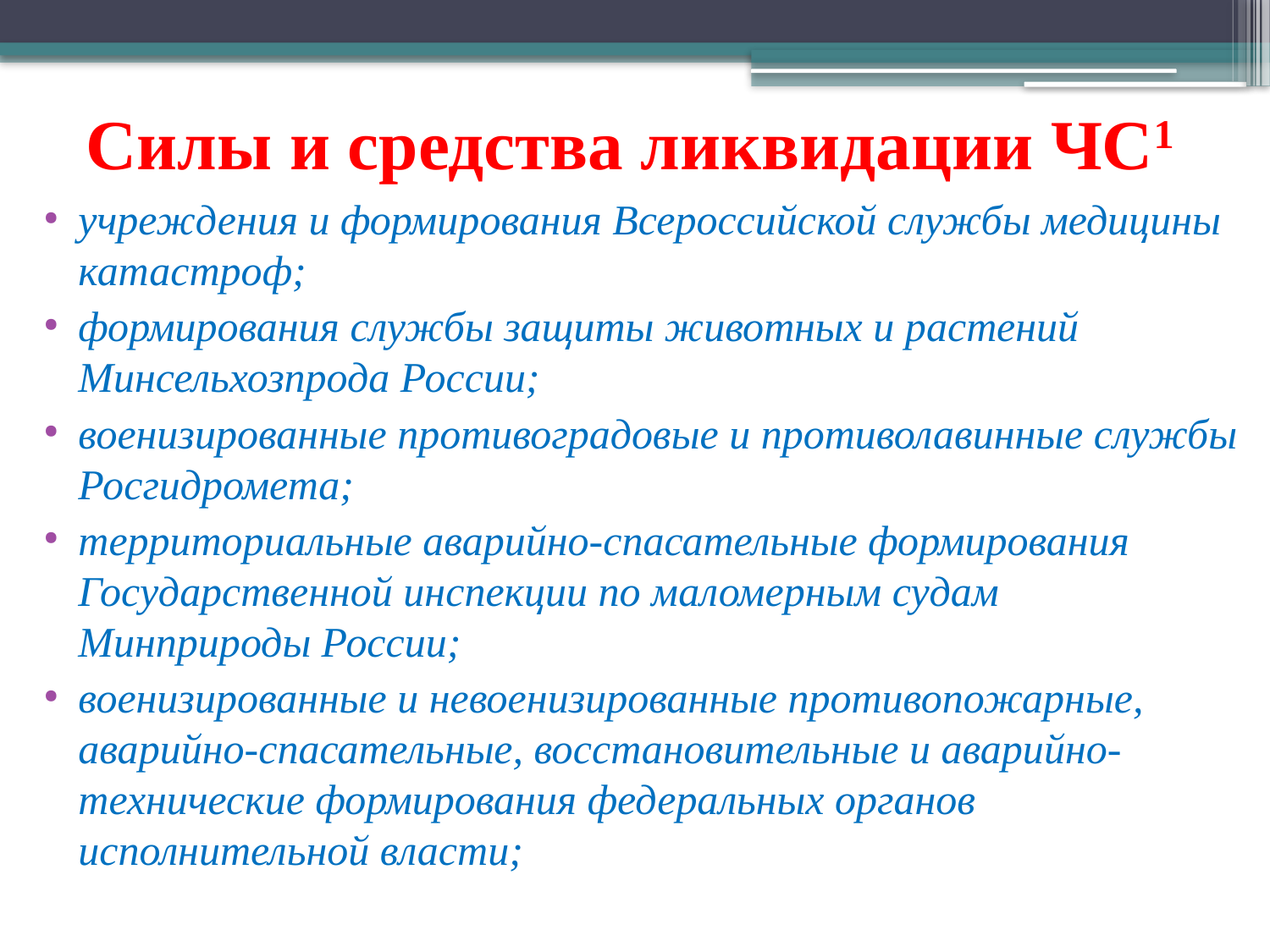

# Силы и средства ликвидации ЧС1
учреждения и формирования Всероссийской службы медицины катастроф;
формирования службы защиты животных и растений Минсельхозпрода России;
военизированные противоградовые и противолавинные службы Росгидромета;
территориальные аварийно-спасательные формирования Государственной инспекции по маломерным судам Минприроды России;
военизированные и невоенизированные противопожарные, аварийно-спасательные, восстановительные и аварийно-технические формирования федеральных органов исполнительной власти;